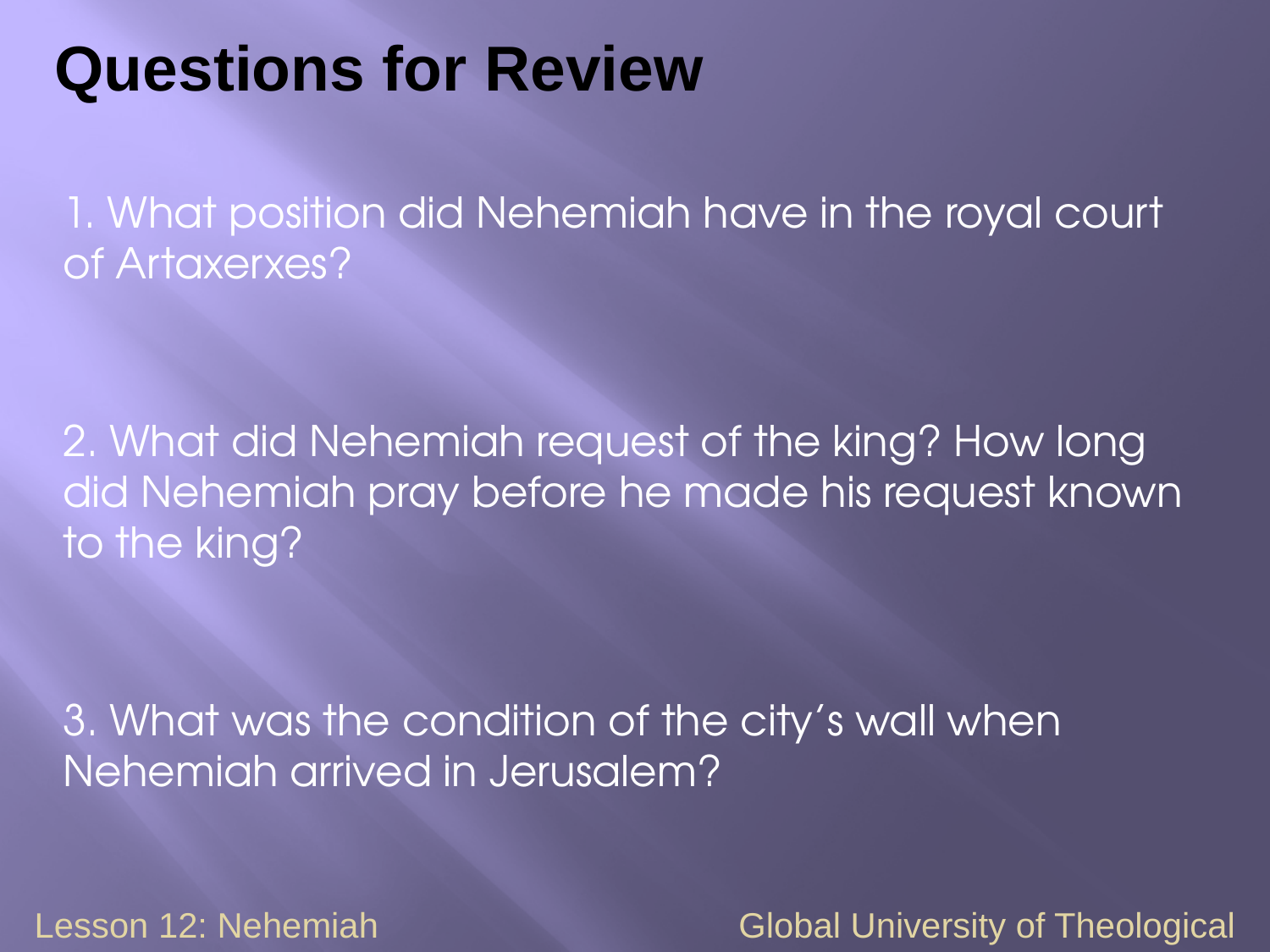

# Questions for Review
1. What position did Nehemiah have in the royal court of Artaxerxes?

2. What did Nehemiah request of the king? How long did Nehemiah pray before he made his request known to the king?

3. What was the condition of the city’s wall when Nehemiah arrived in Jerusalem?
Lesson 12: Nehemiah                                     Global University of Theological Studies